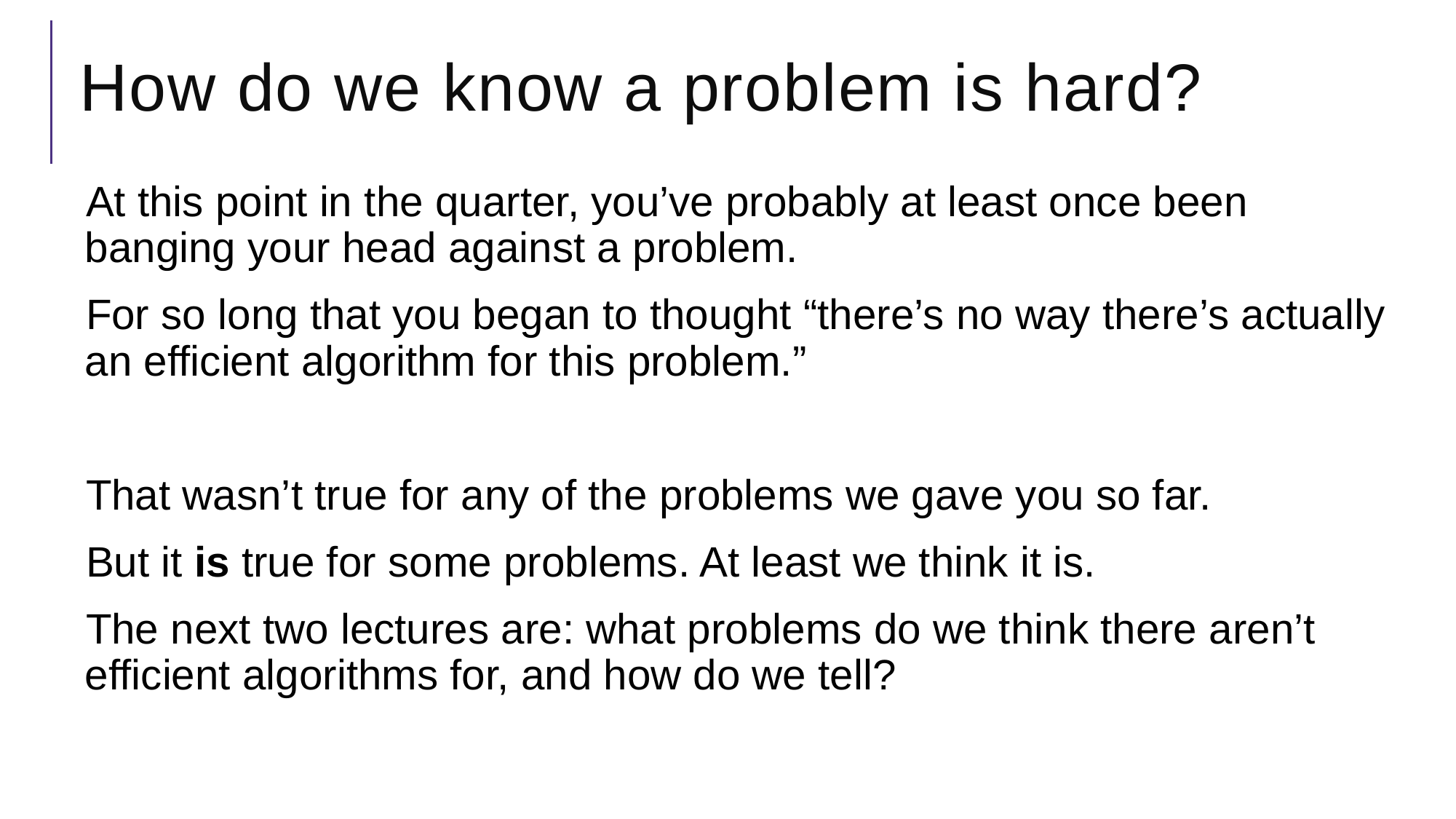

# How do we know a problem is hard?
At this point in the quarter, you’ve probably at least once been banging your head against a problem.
For so long that you began to thought “there’s no way there’s actually an efficient algorithm for this problem.”

That wasn’t true for any of the problems we gave you so far.
But it is true for some problems. At least we think it is.
The next two lectures are: what problems do we think there aren’t efficient algorithms for, and how do we tell?